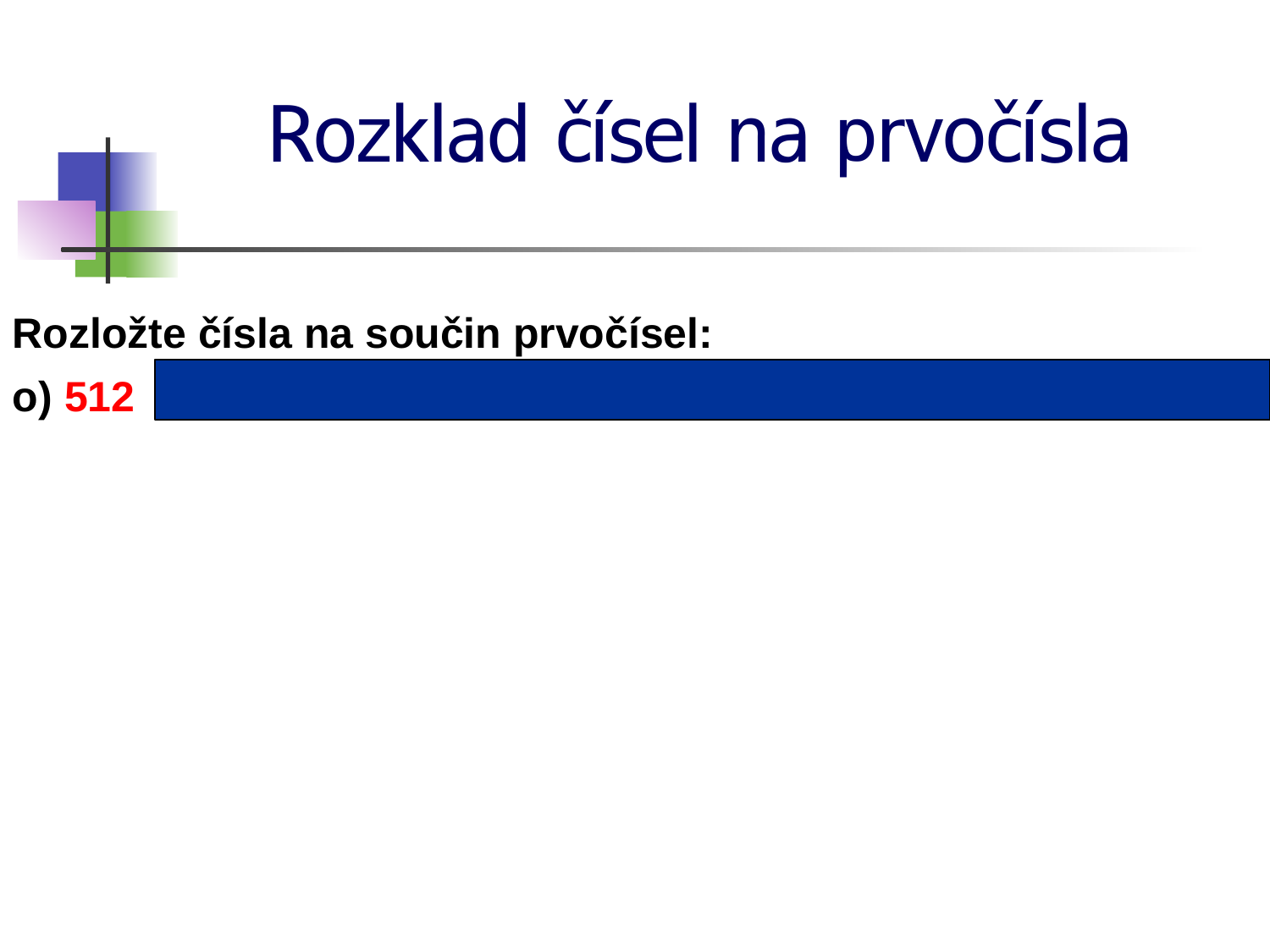

# Rozklad čísel na prvočísla
Rozložte čísla na součin prvočísel:

 = 2 ∙ 2 ∙ 2 ∙ 2 ∙ 2 ∙ 2 ∙ 2 ∙ 2 ∙ 2
o) 512